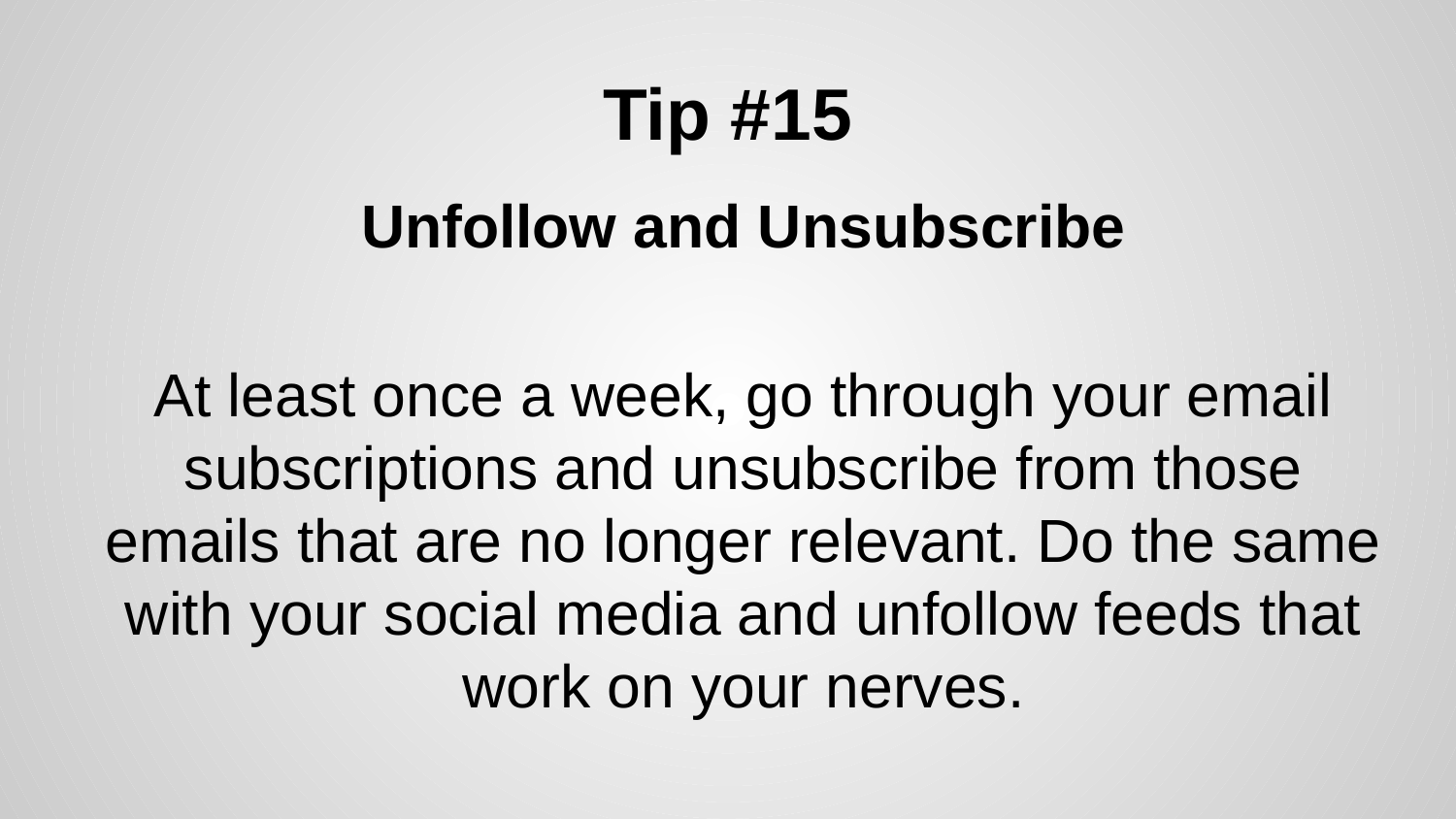

# Tip #15

Unfollow and Unsubscribe

At least once a week, go through your email subscriptions and unsubscribe from those emails that are no longer relevant. Do the same with your social media and unfollow feeds that work on your nerves.